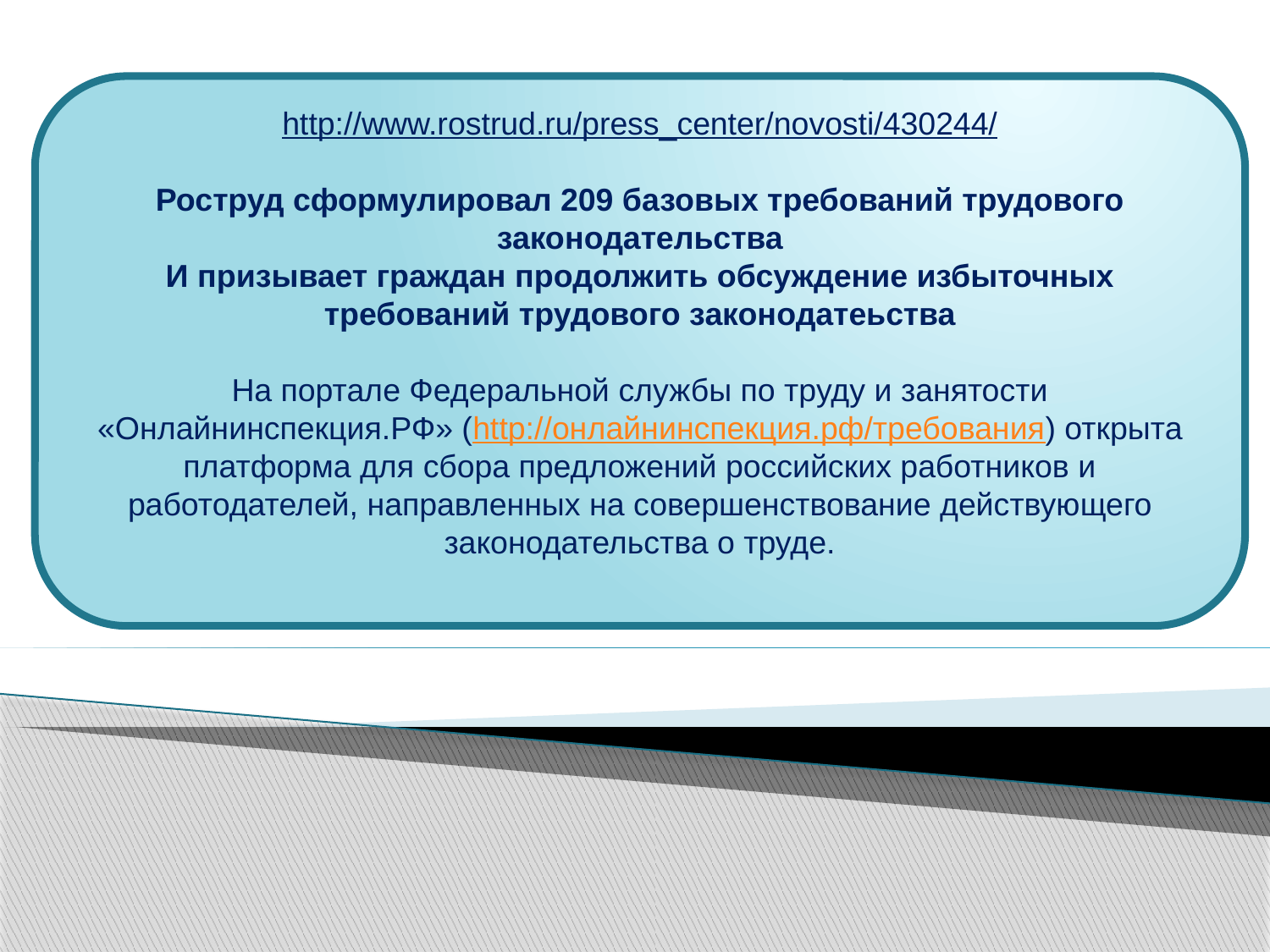

http://www.rostrud.ru/press_center/novosti/430244/
Роструд сформулировал 209 базовых требований трудового законодательства
И призывает граждан продолжить обсуждение избыточных требований трудового законодатеьства
На портале Федеральной службы по труду и занятости «Онлайнинспекция.РФ» (http://онлайнинспекция.рф/требования) открыта платформа для сбора предложений российских работников и работодателей, направленных на совершенствование действующего законодательства о труде.